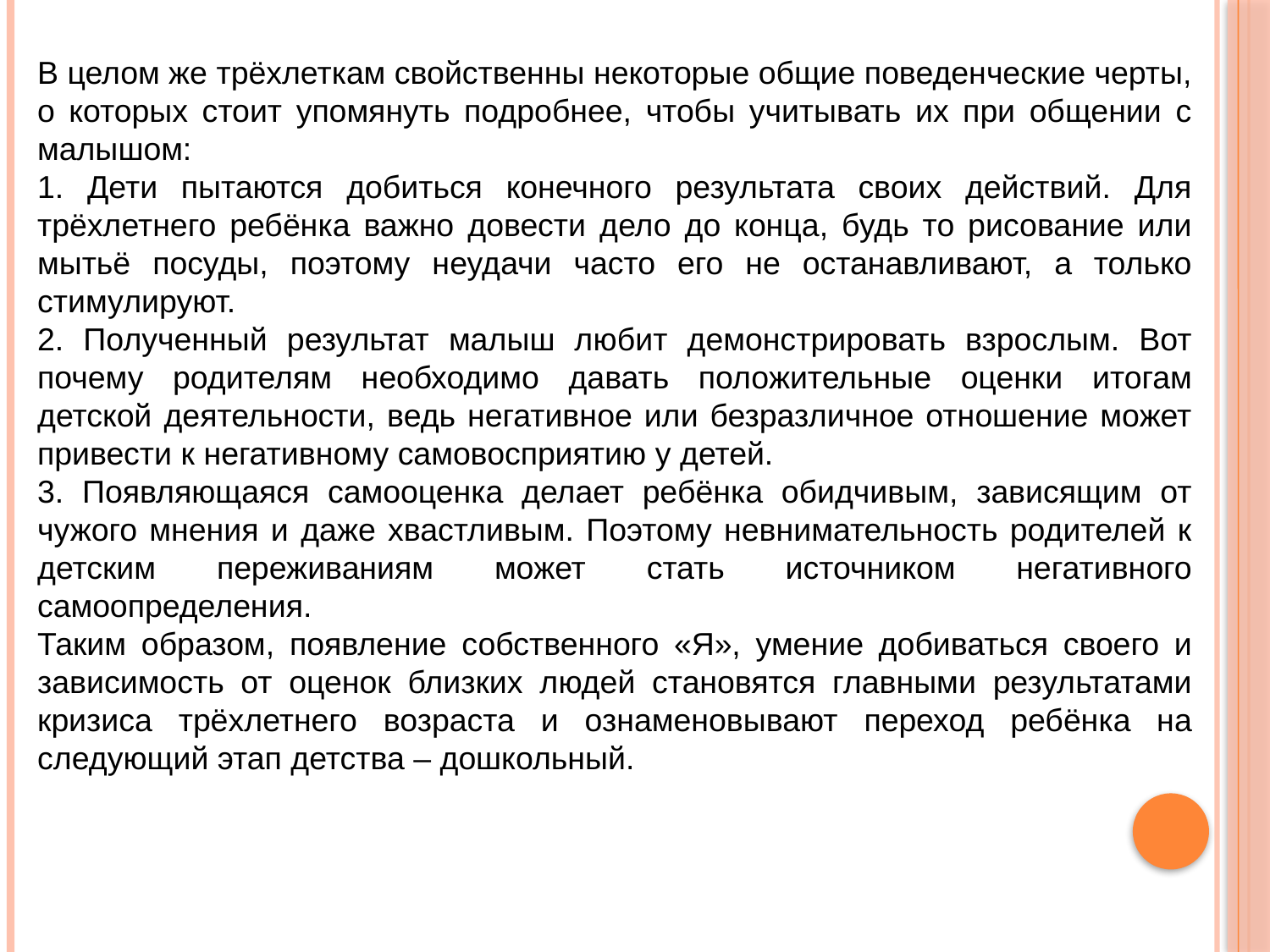

В целом же трёхлеткам свойственны некоторые общие поведенческие черты, о которых стоит упомянуть подробнее, чтобы учитывать их при общении с малышом:
1. Дети пытаются добиться конечного результата своих действий. Для трёхлетнего ребёнка важно довести дело до конца, будь то рисование или мытьё посуды, поэтому неудачи часто его не останавливают, а только стимулируют.
2. Полученный результат малыш любит демонстрировать взрослым. Вот почему родителям необходимо давать положительные оценки итогам детской деятельности, ведь негативное или безразличное отношение может привести к негативному самовосприятию у детей.
3. Появляющаяся самооценка делает ребёнка обидчивым, зависящим от чужого мнения и даже хвастливым. Поэтому невнимательность родителей к детским переживаниям может стать источником негативного самоопределения.
Таким образом, появление собственного «Я», умение добиваться своего и зависимость от оценок близких людей становятся главными результатами кризиса трёхлетнего возраста и ознаменовывают переход ребёнка на следующий этап детства – дошкольный.